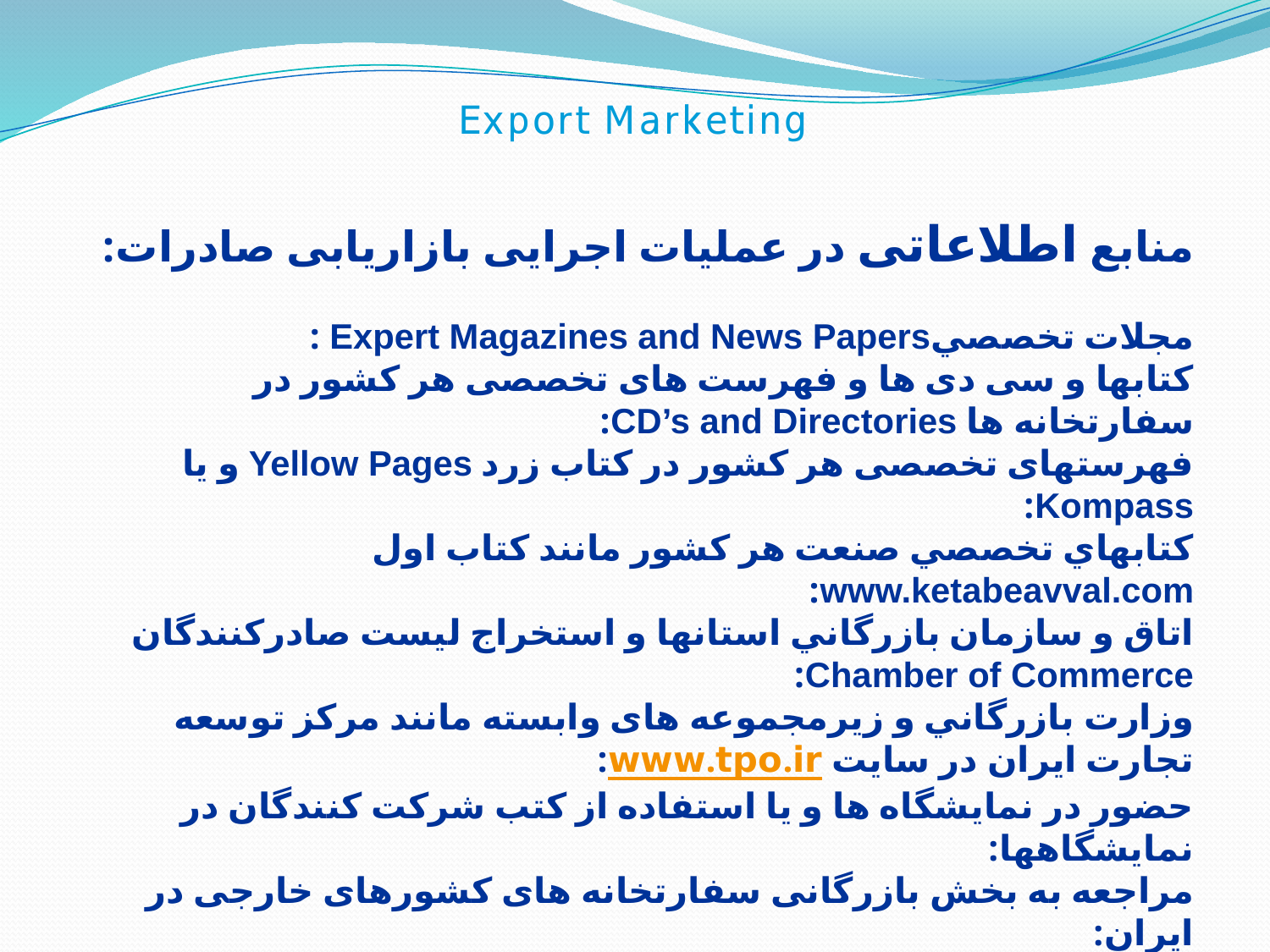

Export Marketing
منابع اطلاعاتی در عملیات اجرایی بازاریابی صادرات:

مجلات تخصصيExpert Magazines and News Papers :
کتابها و سی دی ها و فهرست های تخصصی هر کشور در سفارتخانه ها CD’s and Directories:
فهرستهای تخصصی هر کشور در کتاب زرد Yellow Pages و یا Kompass:
كتابهاي تخصصي صنعت هر کشور مانند کتاب اول www.ketabeavval.com:
اتاق و سازمان بازرگاني استانها و استخراج لیست صادرکنندگان Chamber of Commerce:
وزارت بازرگاني و زیرمجموعه های وابسته مانند مرکز توسعه تجارت ایران در سایت www.tpo.ir:
حضور در نمايشگاه ها و یا استفاده از کتب شرکت کنندگان در نمایشگاهها:
مراجعه به بخش بازرگانی سفارتخانه های کشورهای خارجی در ایران:
رجوع به شرکتهای حمل و نقل بین المللی International Shipping and Transportation Companies:
استفاده از اینترنت Internet و بازاریابی مستقیم یا Direct Marketing:
بانک اطلاعات صادرکنندگان و بنگاه های صادراتی کشور www.commerce.ir/exporters